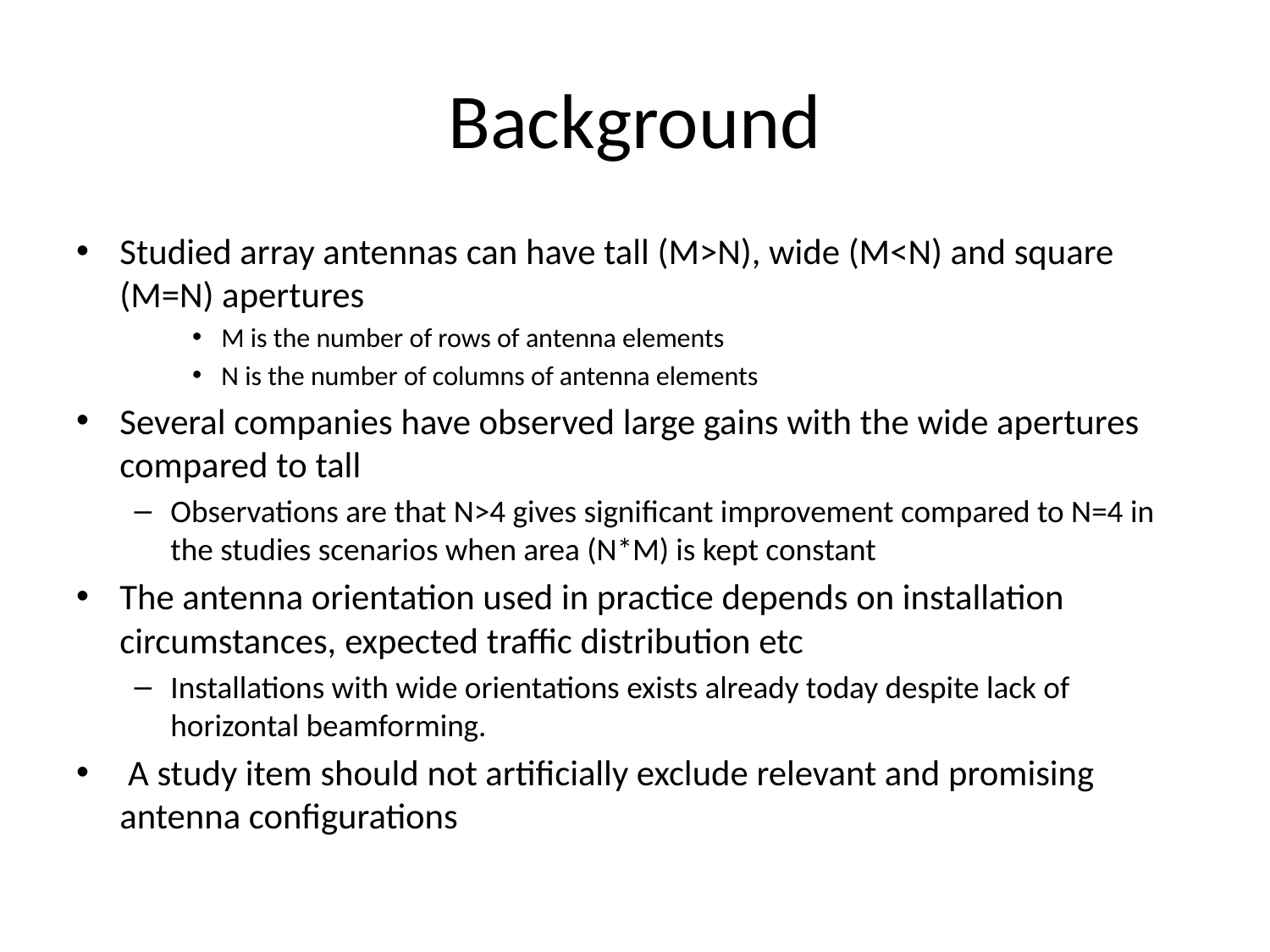

# Background
Studied array antennas can have tall (M>N), wide (M<N) and square (M=N) apertures
M is the number of rows of antenna elements
N is the number of columns of antenna elements
Several companies have observed large gains with the wide apertures compared to tall
Observations are that N>4 gives significant improvement compared to N=4 in the studies scenarios when area (N*M) is kept constant
The antenna orientation used in practice depends on installation circumstances, expected traffic distribution etc
Installations with wide orientations exists already today despite lack of horizontal beamforming.
 A study item should not artificially exclude relevant and promising antenna configurations